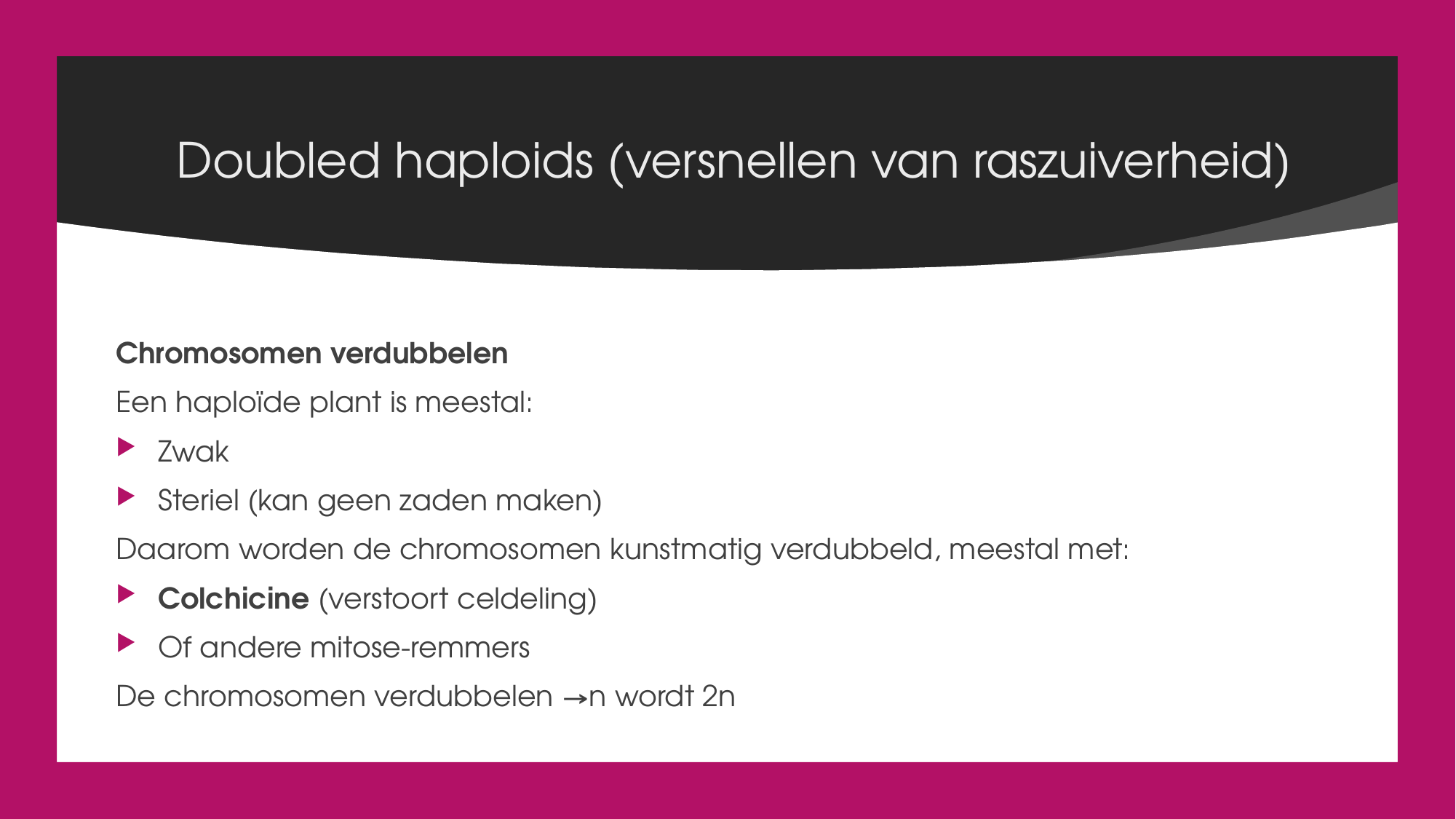

# Doubled haploids (versnellen van raszuiverheid)

Chromosomen verdubbelen
Een haploïde plant is meestal:
Zwak
Steriel (kan geen zaden maken)
Daarom worden de chromosomen kunstmatig verdubbeld, meestal met:
Colchicine (verstoort celdeling)
Of andere mitose-remmers
De chromosomen verdubbelen →n wordt 2n